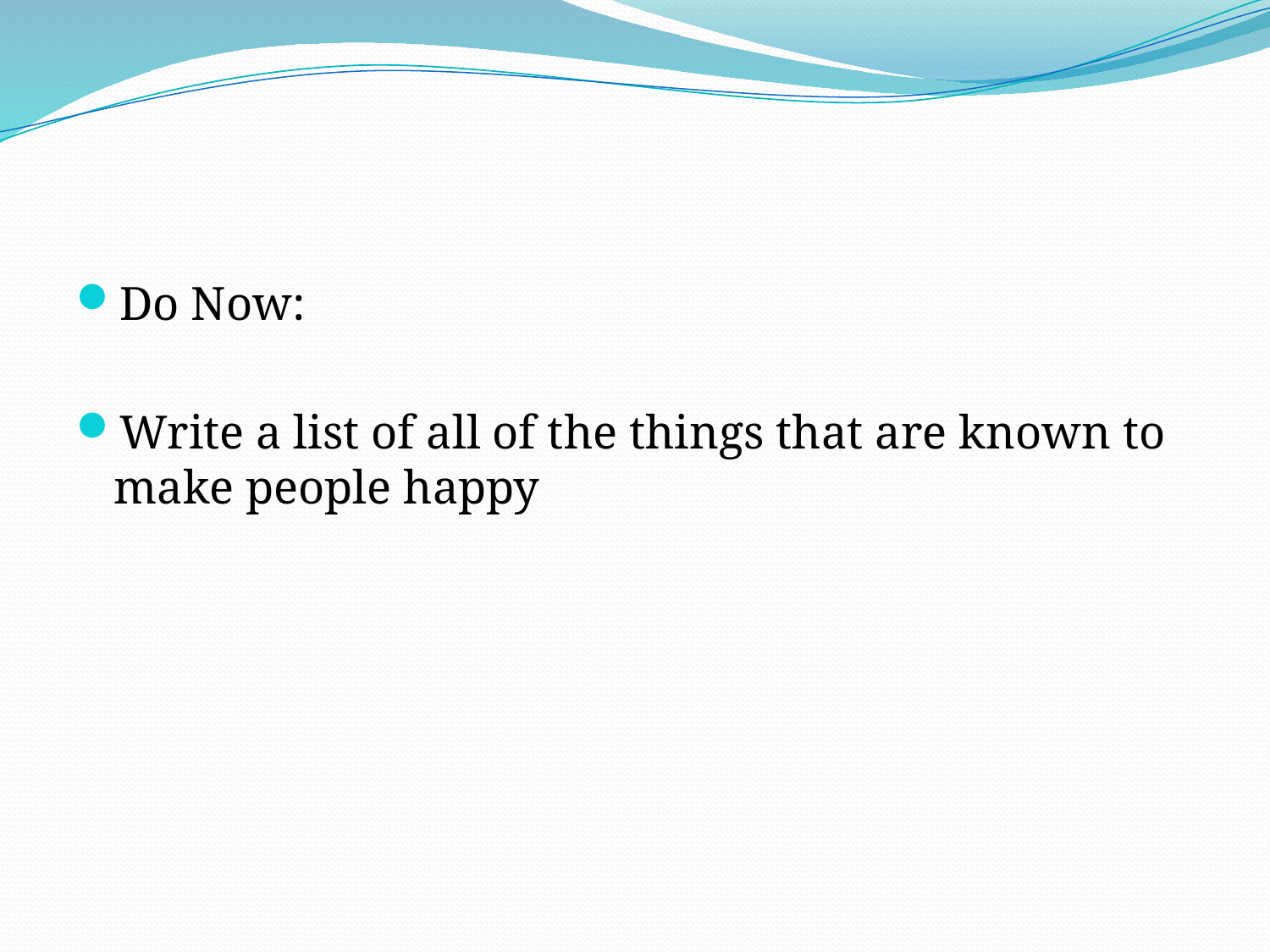

#
Do Now:

Write a list of all of the things that are known to make people happy